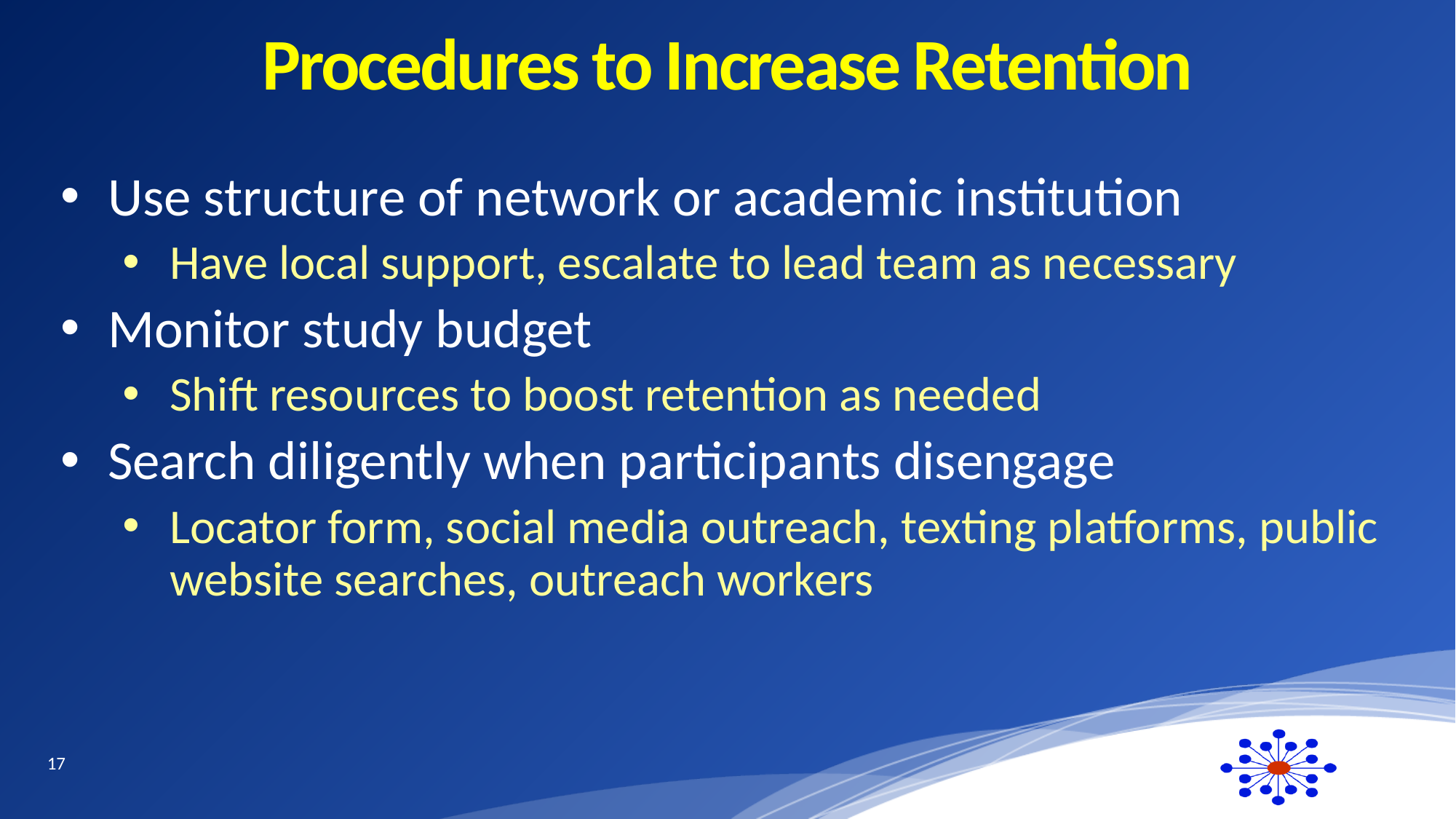

# Procedures to Increase Retention
Use structure of network or academic institution
Have local support, escalate to lead team as necessary
Monitor study budget
Shift resources to boost retention as needed
Search diligently when participants disengage
Locator form, social media outreach, texting platforms, public website searches, outreach workers